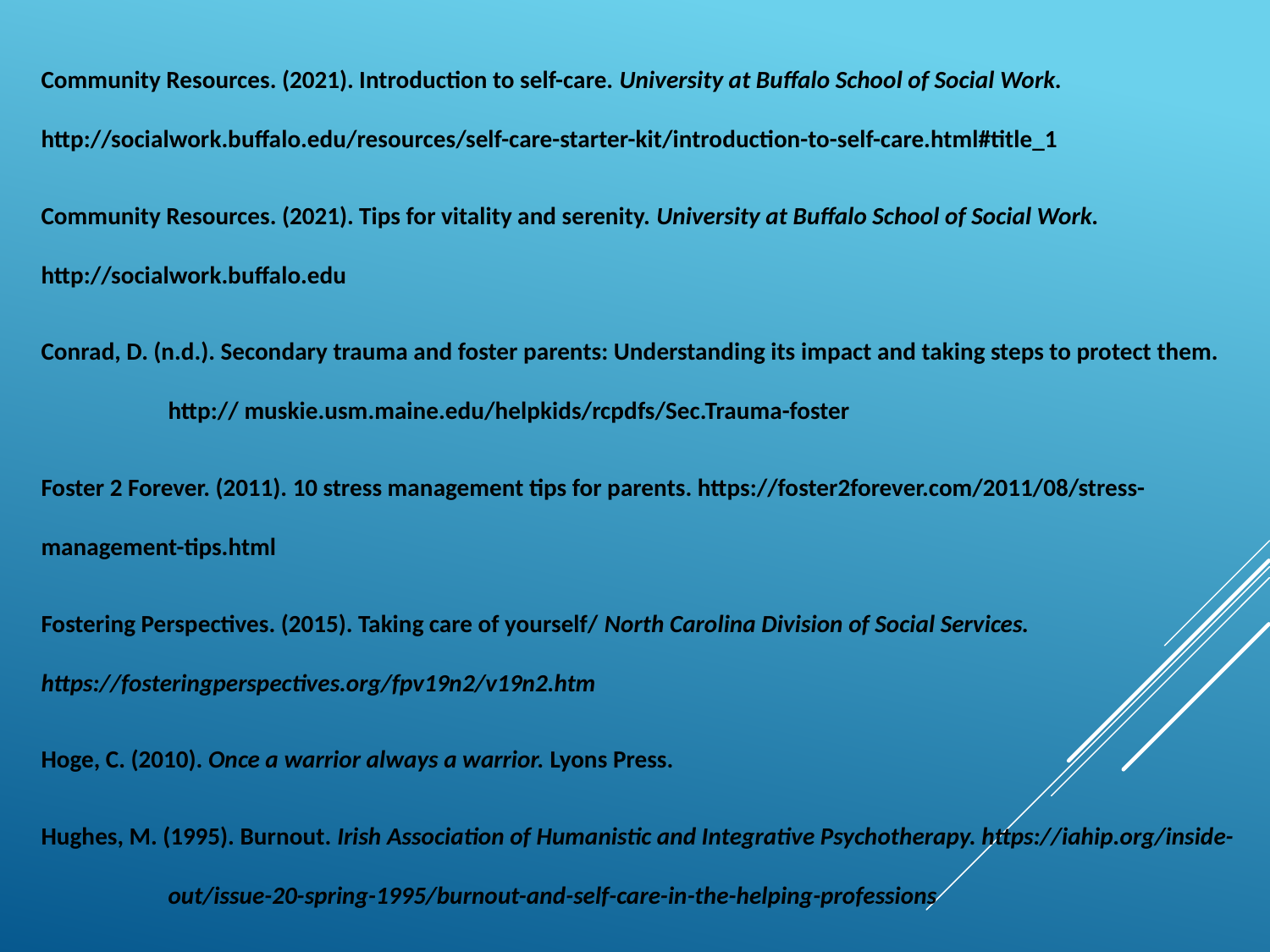

Community Resources. (2021). Introduction to self-care. University at Buffalo School of Social Work. 	http://socialwork.buffalo.edu/resources/self-care-starter-kit/introduction-to-self-care.html#title_1
Community Resources. (2021). Tips for vitality and serenity. University at Buffalo School of Social Work. 	http://socialwork.buffalo.edu
Conrad, D. (n.d.). Secondary trauma and foster parents: Understanding its impact and taking steps to protect them. 	http:// muskie.usm.maine.edu/helpkids/rcpdfs/Sec.Trauma-foster
Foster 2 Forever. (2011). 10 stress management tips for parents. https://foster2forever.com/2011/08/stress-	management-tips.html
Fostering Perspectives. (2015). Taking care of yourself/ North Carolina Division of Social Services. 	https://fosteringperspectives.org/fpv19n2/v19n2.htm
Hoge, C. (2010). Once a warrior always a warrior. Lyons Press.
Hughes, M. (1995). Burnout. Irish Association of Humanistic and Integrative Psychotherapy. https://iahip.org/inside-	out/issue-20-spring-1995/burnout-and-self-care-in-the-helping-professions